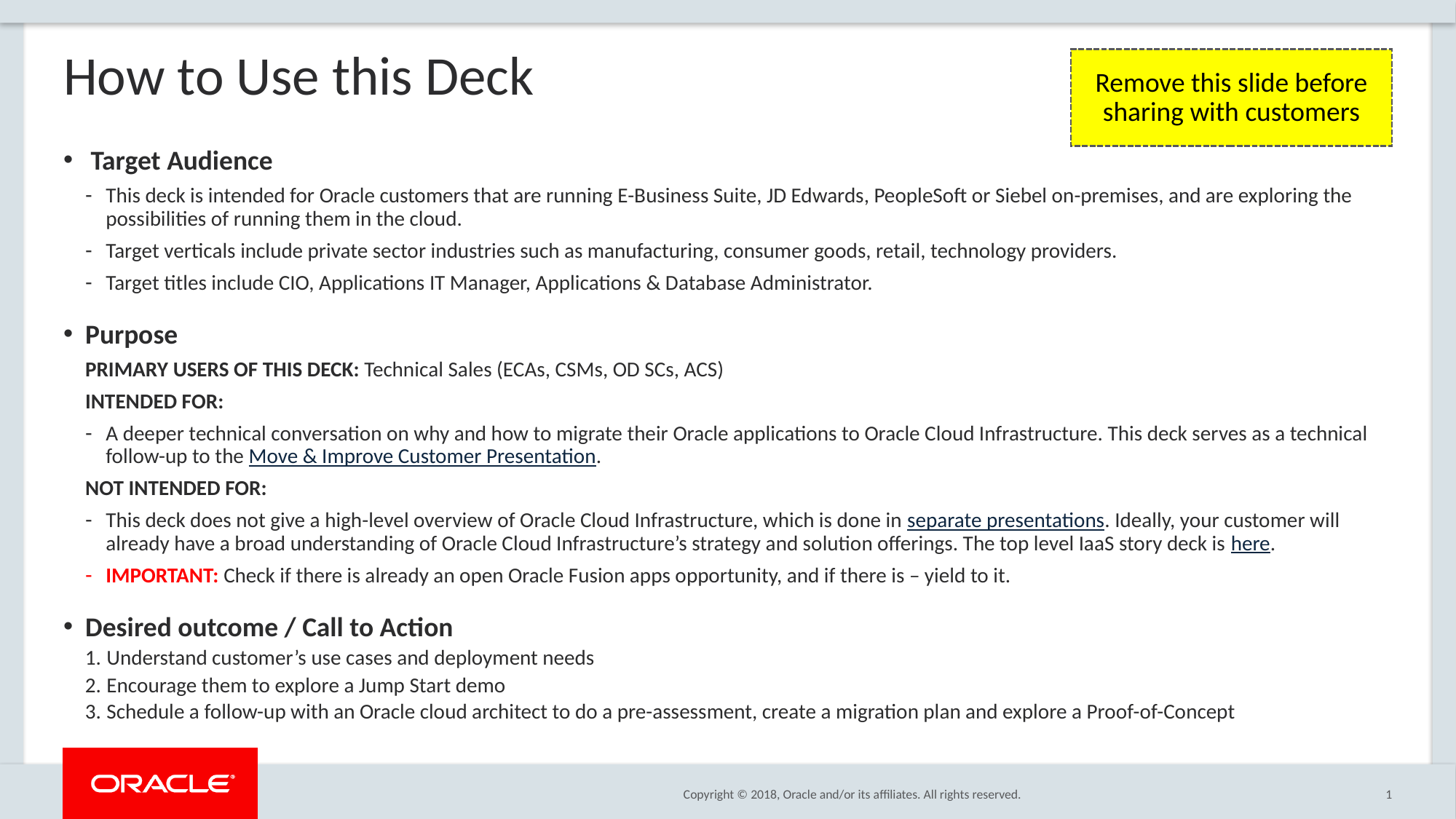

How to Use this Deck
Remove this slide before sharing with customers

Target Audience
This deck is intended for Oracle customers that are running E-Business Suite, JD Edwards, PeopleSoft or Siebel on-premises, and are exploring the possibilities of running them in the cloud.
Target verticals include private sector industries such as manufacturing, consumer goods, retail, technology providers.
Target titles include CIO, Applications IT Manager, Applications & Database Administrator.
Purpose
PRIMARY USERS OF THIS DECK: Technical Sales (ECAs, CSMs, OD SCs, ACS)
INTENDED FOR:
A deeper technical conversation on why and how to migrate their Oracle applications to Oracle Cloud Infrastructure. This deck serves as a technical follow-up to the Move & Improve Customer Presentation.
NOT INTENDED FOR:
This deck does not give a high-level overview of Oracle Cloud Infrastructure, which is done in separate presentations. Ideally, your customer will already have a broad understanding of Oracle Cloud Infrastructure’s strategy and solution offerings. The top level IaaS story deck is here.
IMPORTANT: Check if there is already an open Oracle Fusion apps opportunity, and if there is – yield to it.
Desired outcome / Call to Action
Understand customer’s use cases and deployment needs
Encourage them to explore a Jump Start demo
Schedule a follow-up with an Oracle cloud architect to do a pre-assessment, create a migration plan and explore a Proof-of-Concept
1